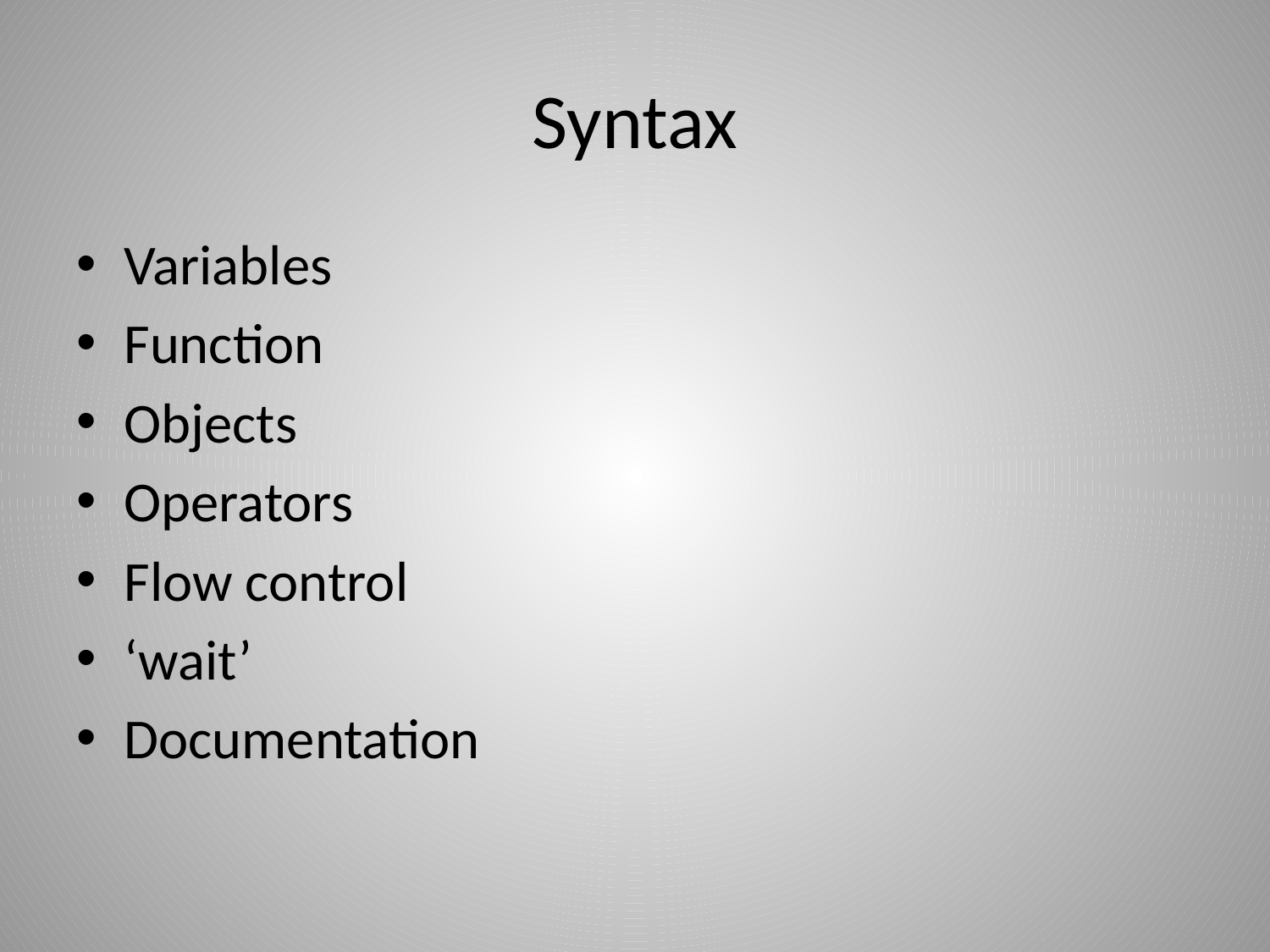

# Syntax
Variables
Function
Objects
Operators
Flow control
‘wait’
Documentation